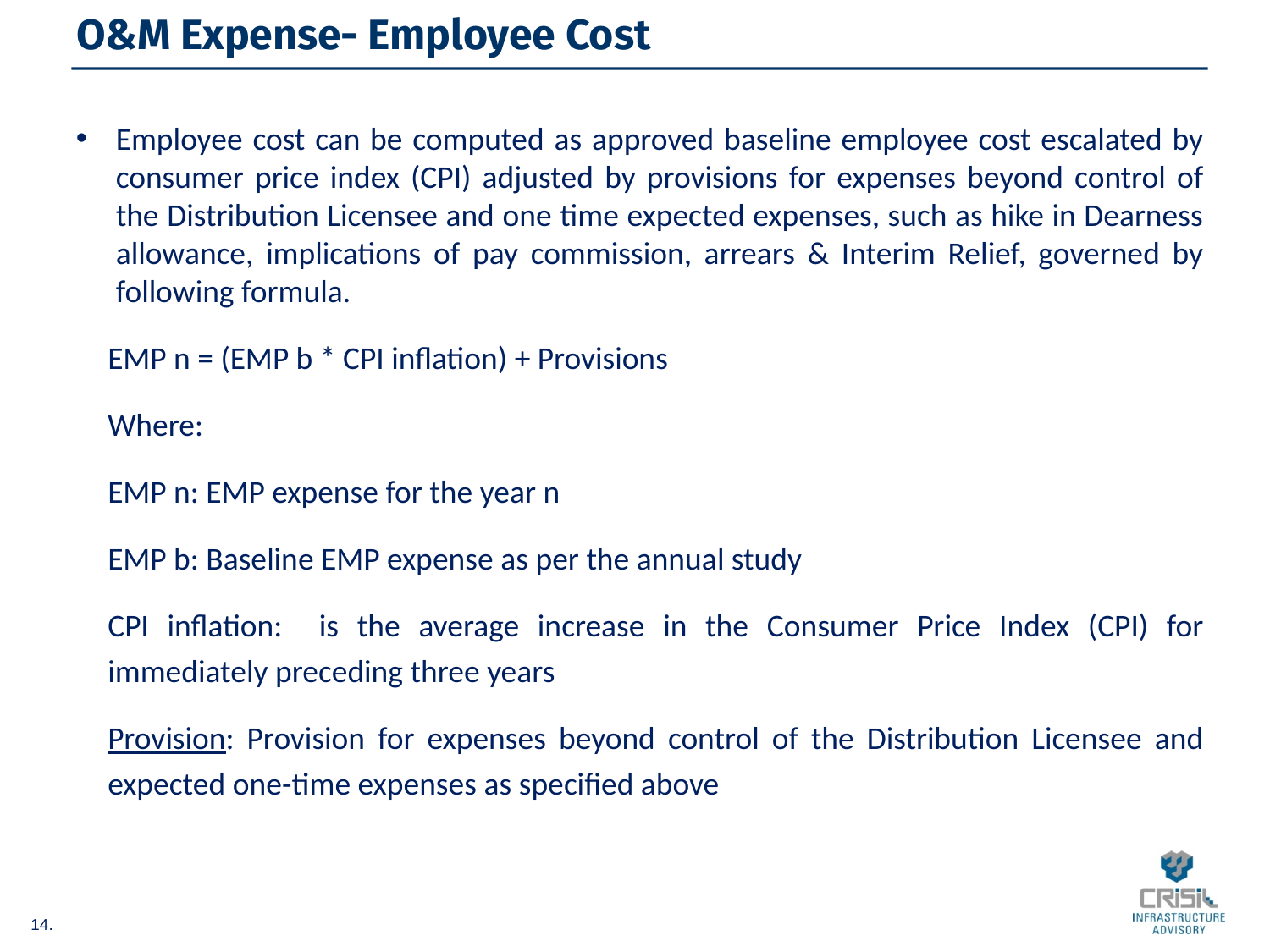

# O&M Expense- Employee Cost
Employee cost can be computed as approved baseline employee cost escalated by consumer price index (CPI) adjusted by provisions for expenses beyond control of the Distribution Licensee and one time expected expenses, such as hike in Dearness allowance, implications of pay commission, arrears & Interim Relief, governed by following formula.
EMP n = (EMP b * CPI inflation) + Provisions
Where:
EMP n: EMP expense for the year n
EMP b: Baseline EMP expense as per the annual study
CPI inflation:  is the average increase in the Consumer Price Index (CPI) for immediately preceding three years
Provision: Provision for expenses beyond control of the Distribution Licensee and expected one-time expenses as specified above